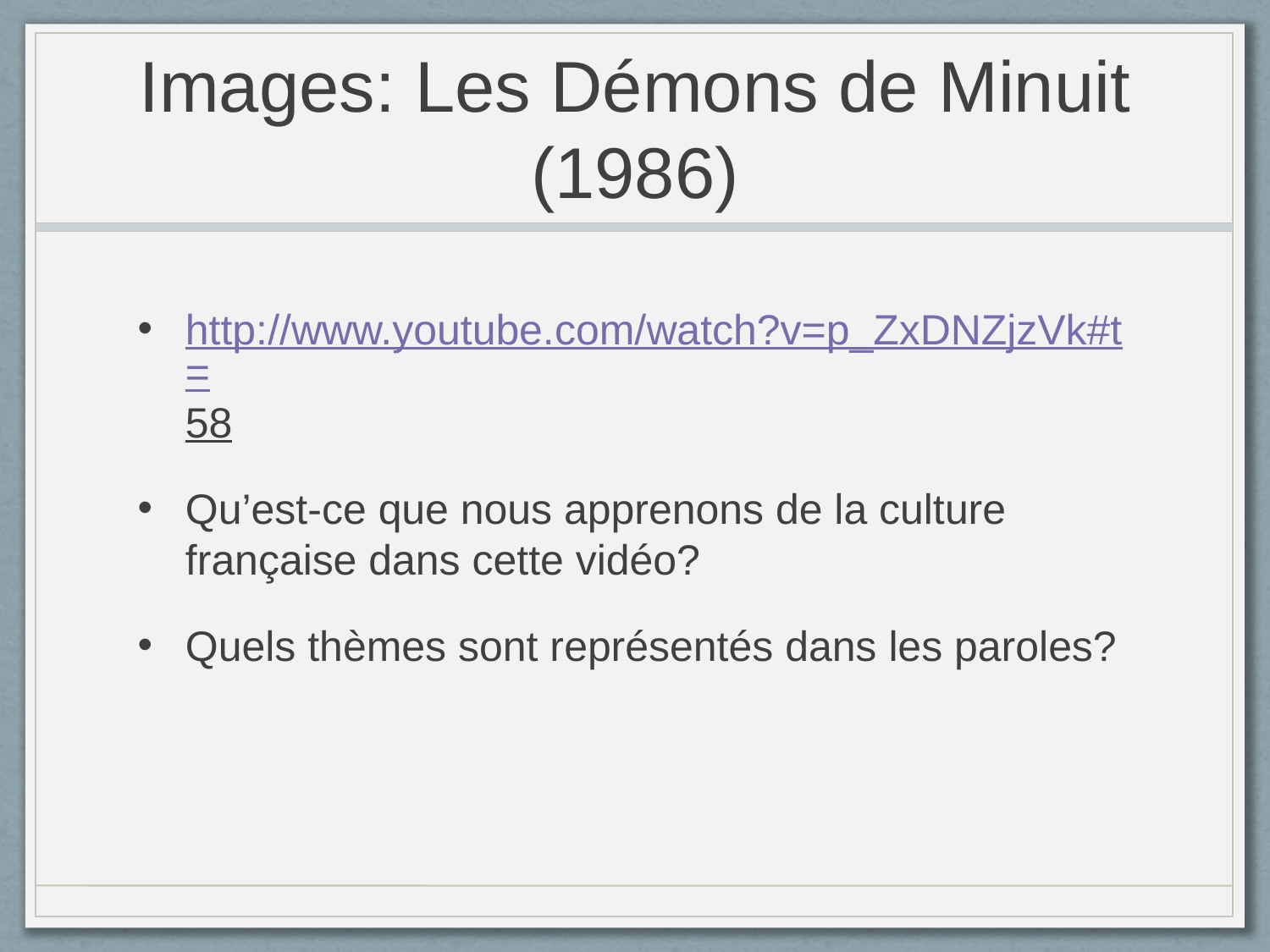

# Images: Les Démons de Minuit (1986)
http://www.youtube.com/watch?v=p_ZxDNZjzVk#t=58
Qu’est-ce que nous apprenons de la culture française dans cette vidéo?
Quels thèmes sont représentés dans les paroles?